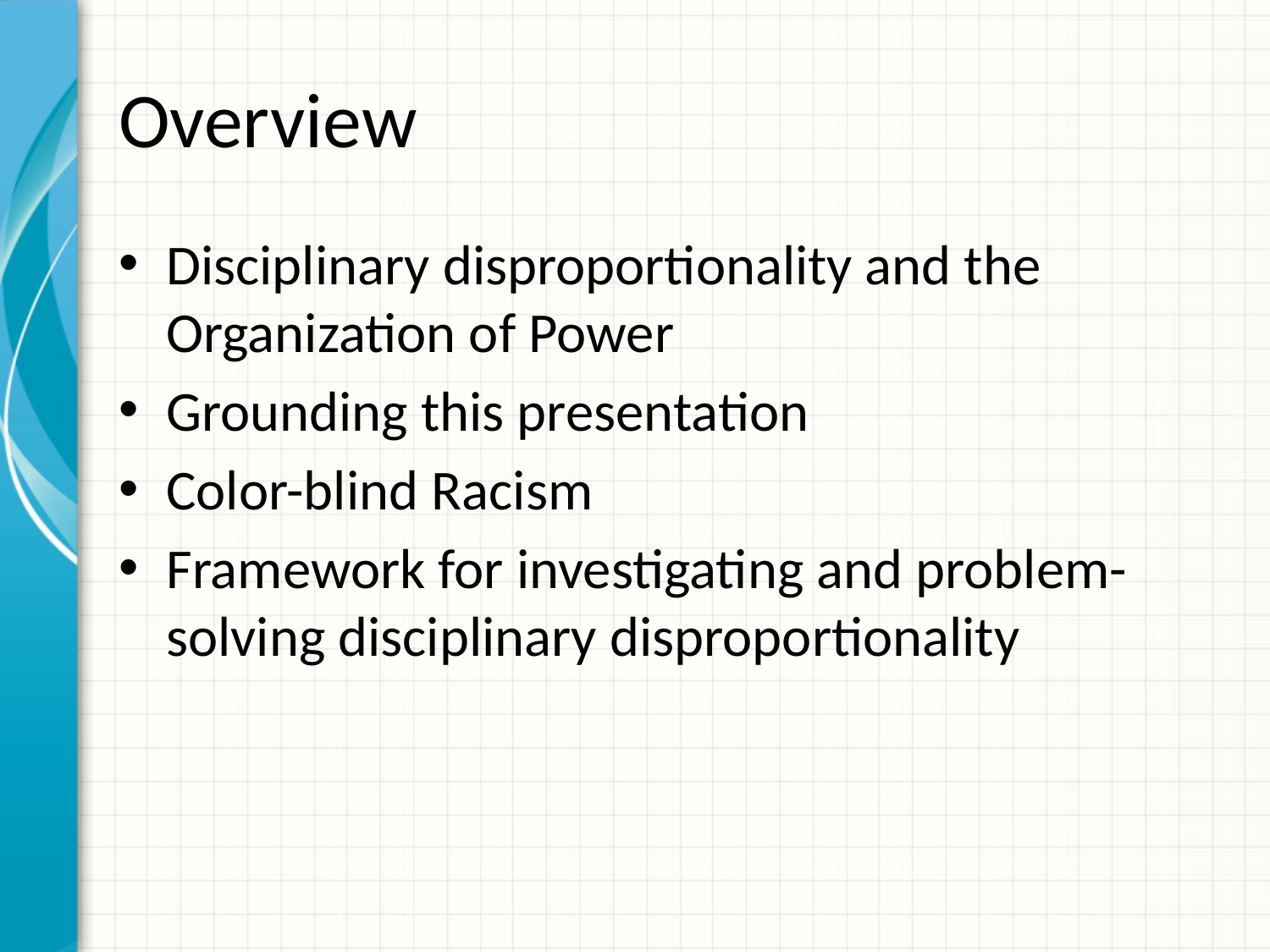

# Overview
Disciplinary disproportionality and the Organization of Power
Grounding this presentation
Color-blind Racism
Framework for investigating and problem-solving disciplinary disproportionality